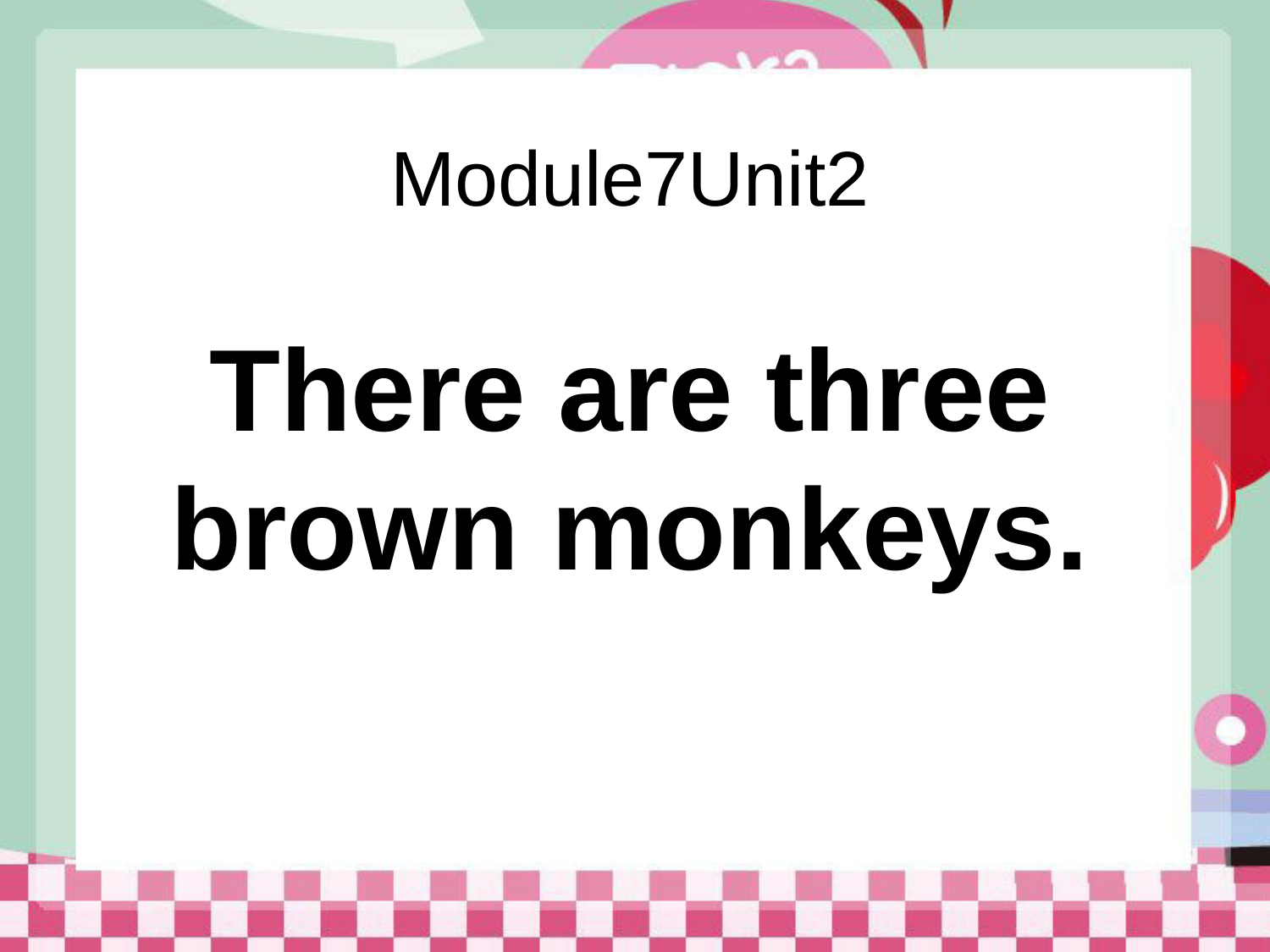

# Module7Unit2 There are three brown monkeys.